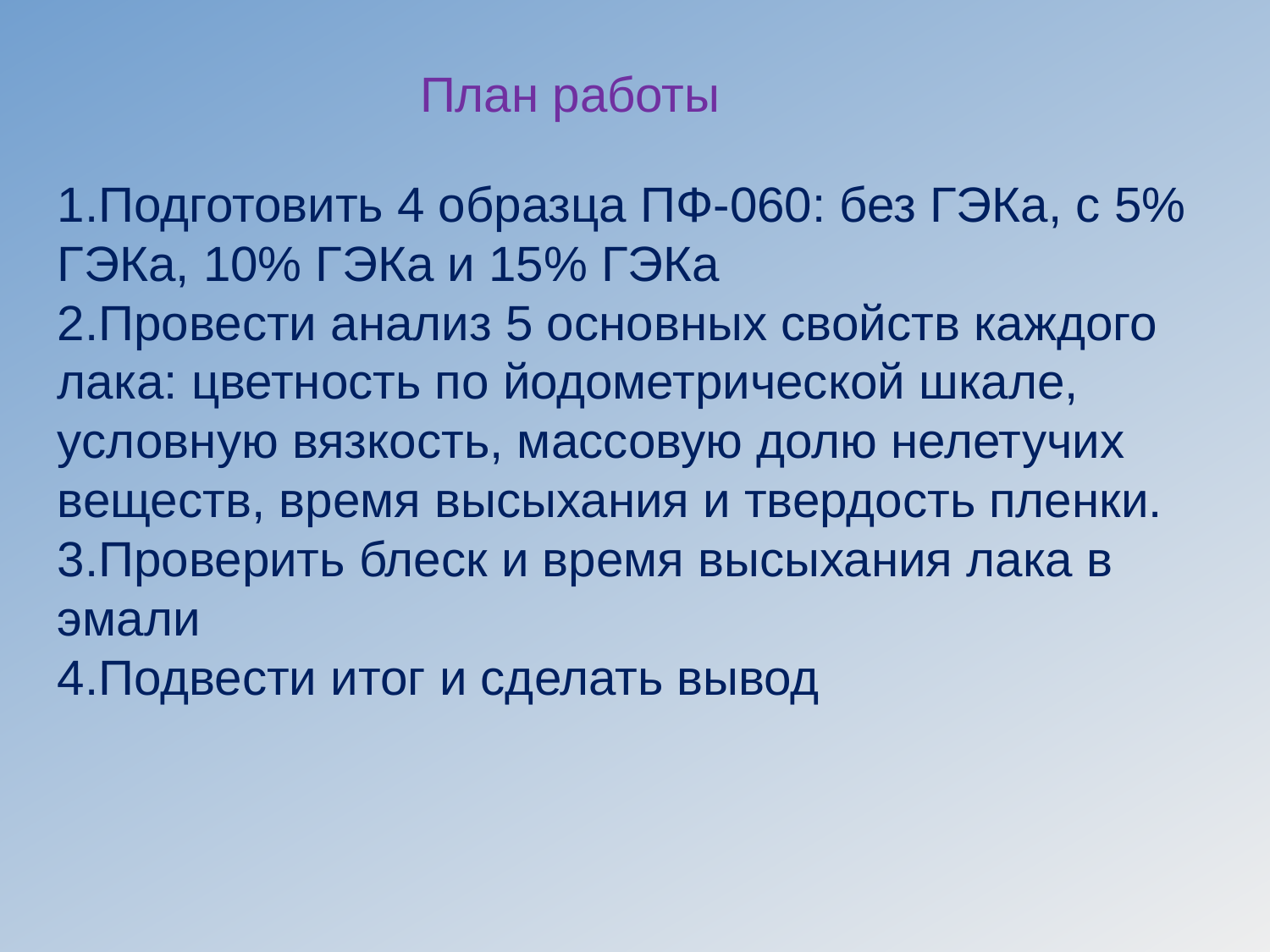

План работы
1.Подготовить 4 образца ПФ-060: без ГЭКа, с 5% ГЭКа, 10% ГЭКа и 15% ГЭКа
2.Провести анализ 5 основных свойств каждого лака: цветность по йодометрической шкале, условную вязкость, массовую долю нелетучих веществ, время высыхания и твердость пленки.
3.Проверить блеск и время высыхания лака в эмали
4.Подвести итог и сделать вывод